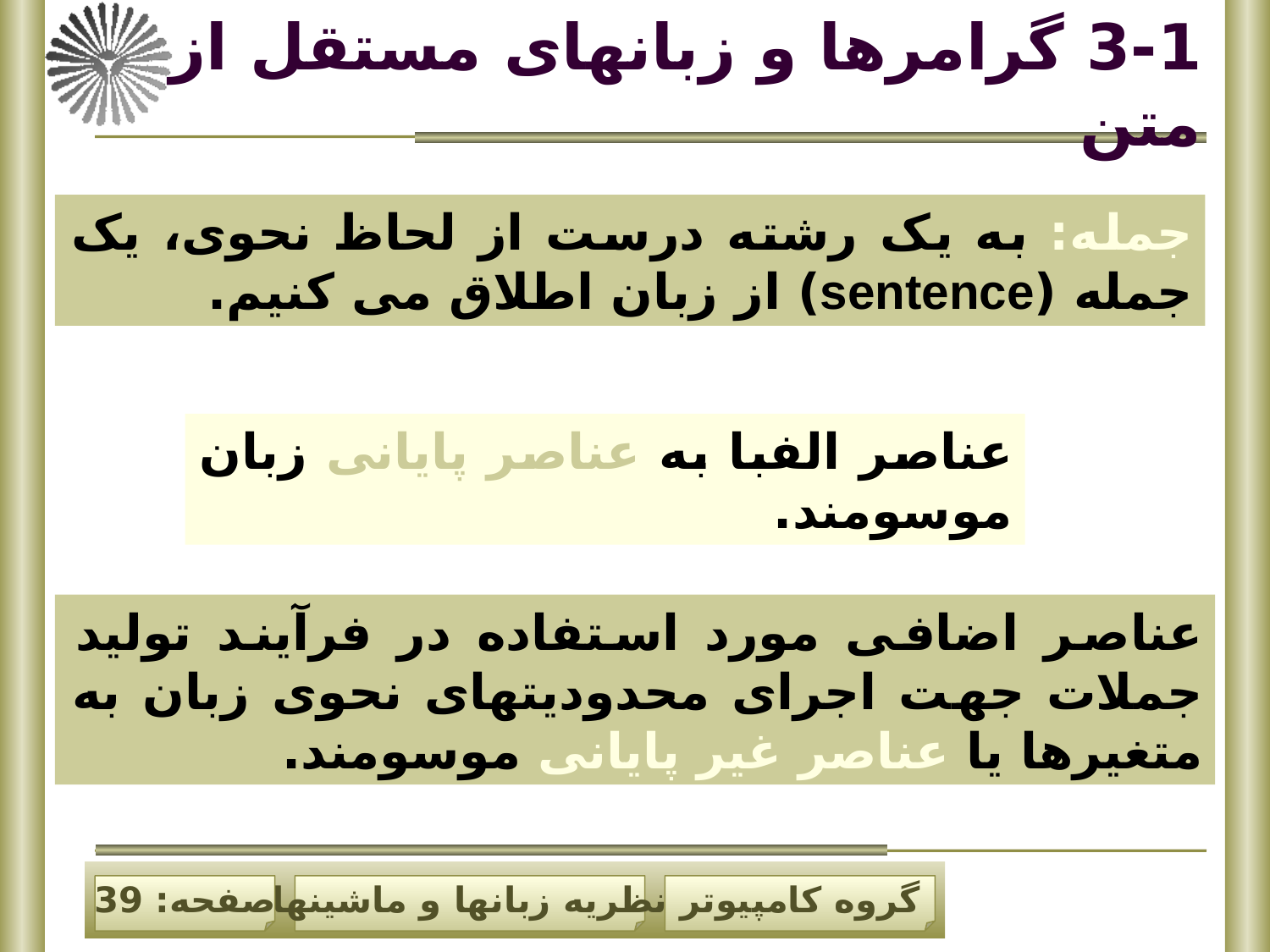

3-1 گرامرها و زبانهای مستقل از متن
جمله: به یک رشته درست از لحاظ نحوی، یک جمله (sentence) از زبان اطلاق می کنیم.
عناصر الفبا به عناصر پایانی زبان موسومند.
عناصر اضافی مورد استفاده در فرآیند تولید جملات جهت اجرای محدودیتهای نحوی زبان به متغیرها یا عناصر غیر پایانی موسومند.